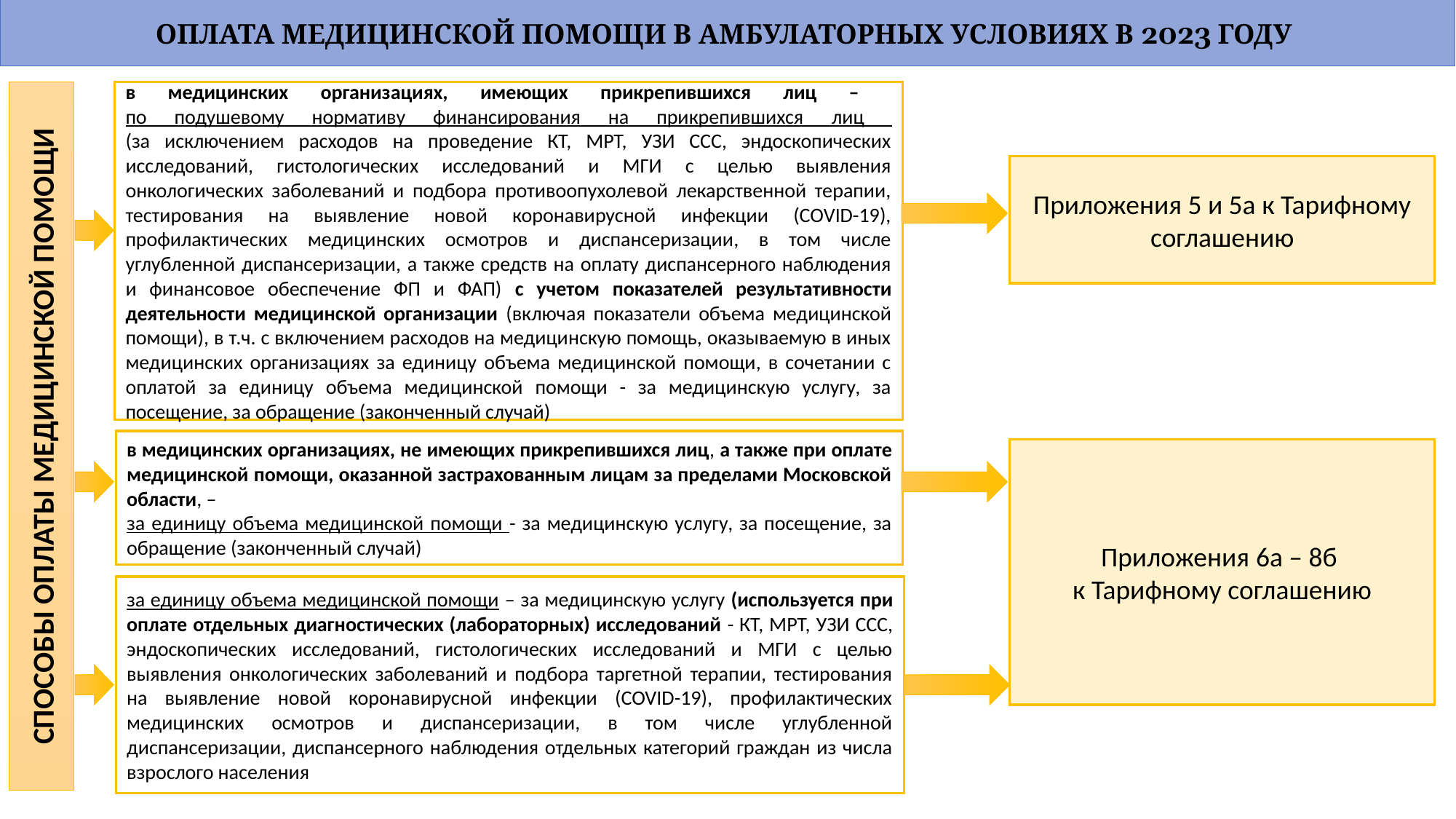

ОПЛАТА МЕДИЦИНСКОЙ ПОМОЩИ В АМБУЛАТОРНЫХ УСЛОВИЯХ В 2023 ГОДУ
СПОСОБЫ ОПЛАТЫ МЕДИЦИНСКОЙ ПОМОЩИ
в медицинских организациях, имеющих прикрепившихся лиц –
по подушевому нормативу финансирования на прикрепившихся лиц
(за исключением расходов на проведение КТ, МРТ, УЗИ ССС, эндоскопических исследований, гистологических исследований и МГИ с целью выявления онкологических заболеваний и подбора противоопухолевой лекарственной терапии, тестирования на выявление новой коронавирусной инфекции (COVID-19), профилактических медицинских осмотров и диспансеризации, в том числе углубленной диспансеризации, а также средств на оплату диспансерного наблюдения и финансовое обеспечение ФП и ФАП) с учетом показателей результативности деятельности медицинской организации (включая показатели объема медицинской помощи), в т.ч. с включением расходов на медицинскую помощь, оказываемую в иных медицинских организациях за единицу объема медицинской помощи, в сочетании с оплатой за единицу объема медицинской помощи - за медицинскую услугу, за посещение, за обращение (законченный случай)
Приложения 5 и 5а к Тарифному соглашению

в медицинских организациях, не имеющих прикрепившихся лиц, а также при оплате медицинской помощи, оказанной застрахованным лицам за пределами Московской области, –
за единицу объема медицинской помощи - за медицинскую услугу, за посещение, за обращение (законченный случай)
Приложения 6а – 8б
к Тарифному соглашению

за единицу объема медицинской помощи – за медицинскую услугу (используется при оплате отдельных диагностических (лабораторных) исследований - КТ, МРТ, УЗИ ССС, эндоскопических исследований, гистологических исследований и МГИ с целью выявления онкологических заболеваний и подбора таргетной терапии, тестирования на выявление новой коронавирусной инфекции (COVID-19), профилактических медицинских осмотров и диспансеризации, в том числе углубленной диспансеризации, диспансерного наблюдения отдельных категорий граждан из числа взрослого населения